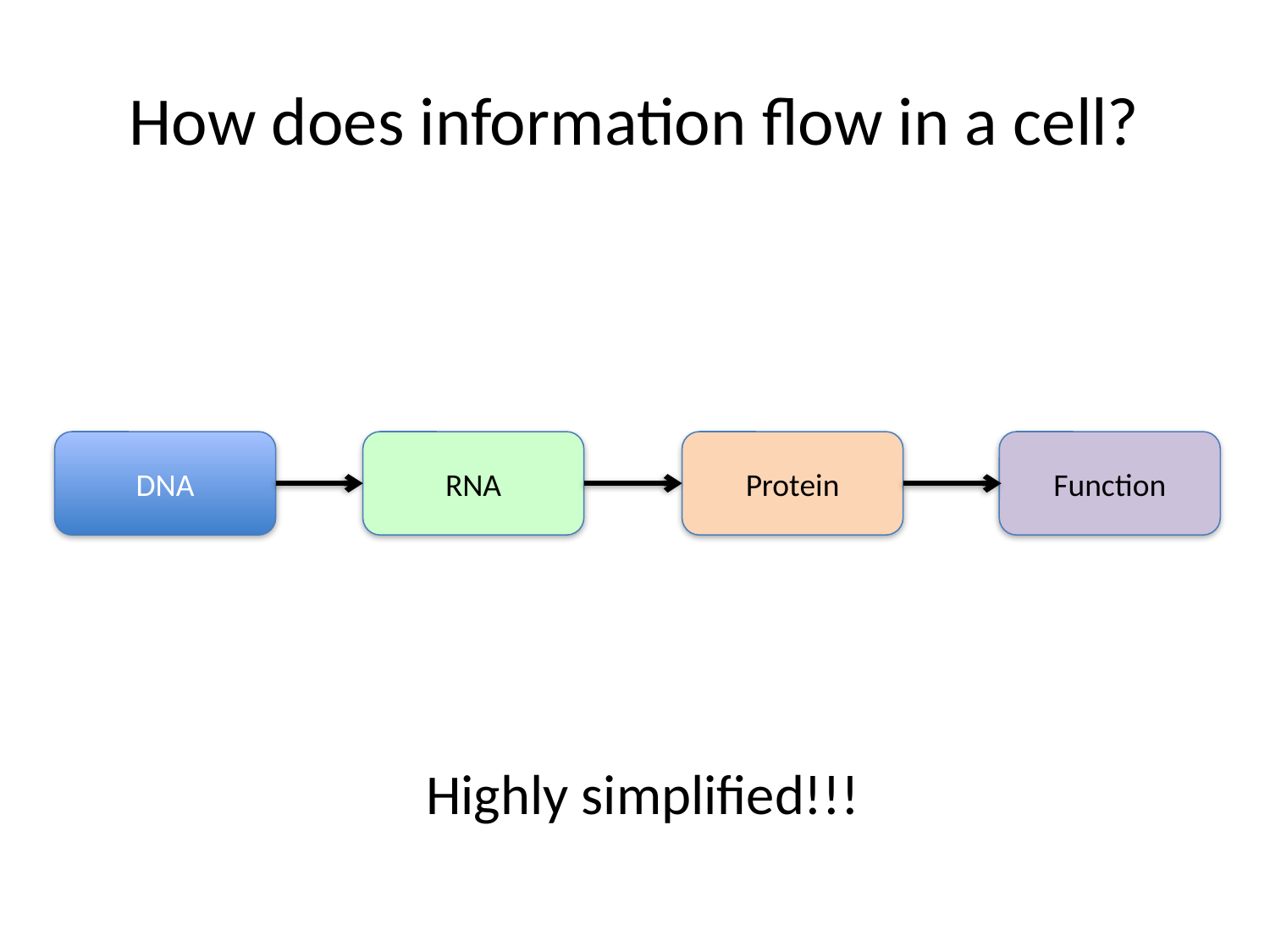

# How does information flow in a cell?
DNA
RNA
Protein
Function
Highly simplified!!!